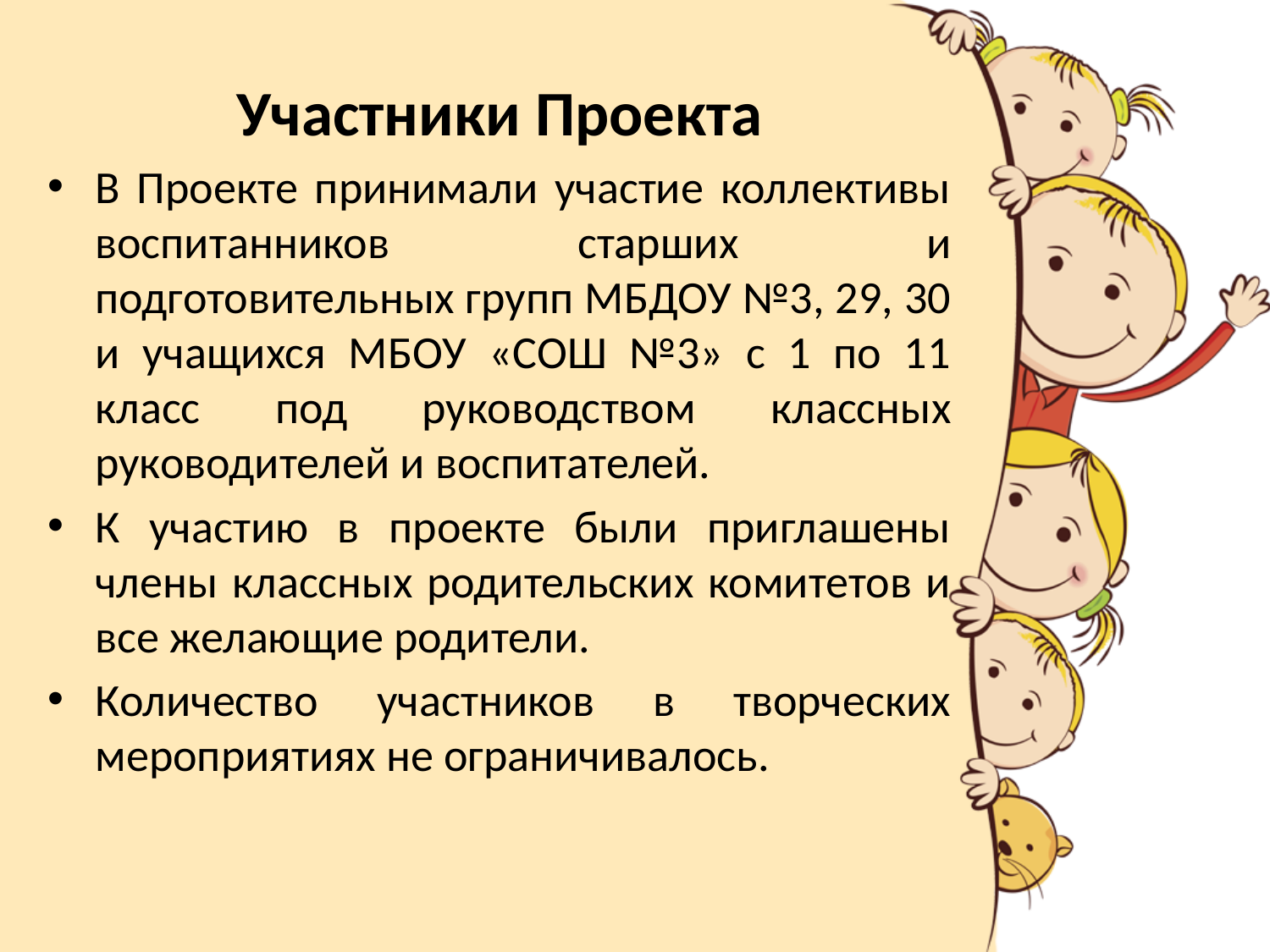

Участники Проекта
В Проекте принимали участие коллективы воспитанников старших и подготовительных групп МБДОУ №3, 29, 30 и учащихся МБОУ «СОШ №3» с 1 по 11 класс под руководством классных руководителей и воспитателей.
К участию в проекте были приглашены члены классных родительских комитетов и все желающие родители.
Количество участников в творческих мероприятиях не ограничивалось.